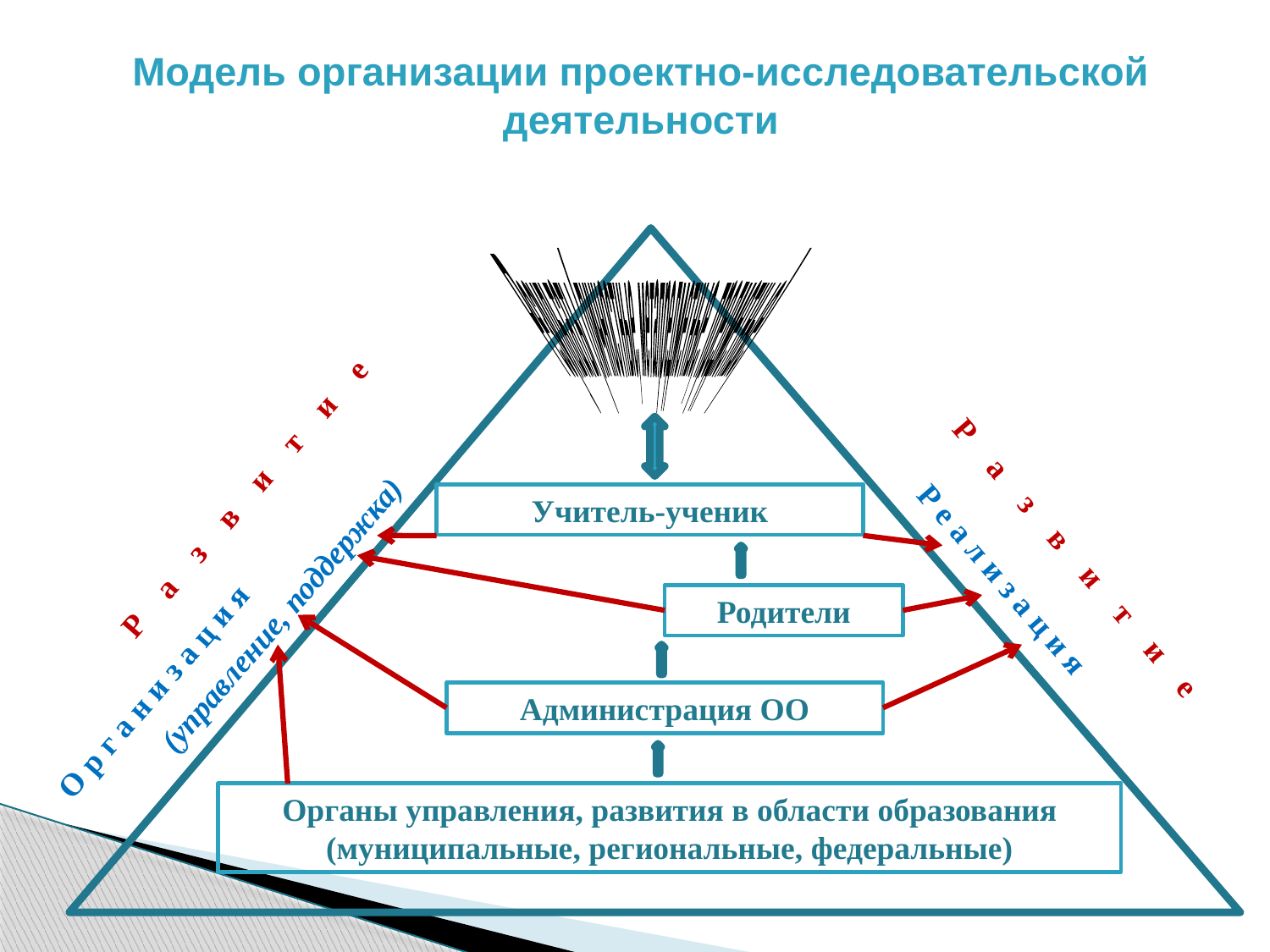

# Модель организации проектно-исследовательской деятельности

Результаты (личностные, метапредметные, предметные)

Р    а    з    в    и    т    и    е

Учитель-ученик
Р    а    з    в    и    т    и    е

Р е а л и з а ц и я
(управление, поддержка)
Родители

О р г а н и з а ц и я
Администрация ОО

Органы управления, развития в области образования (муниципальные, региональные, федеральные)